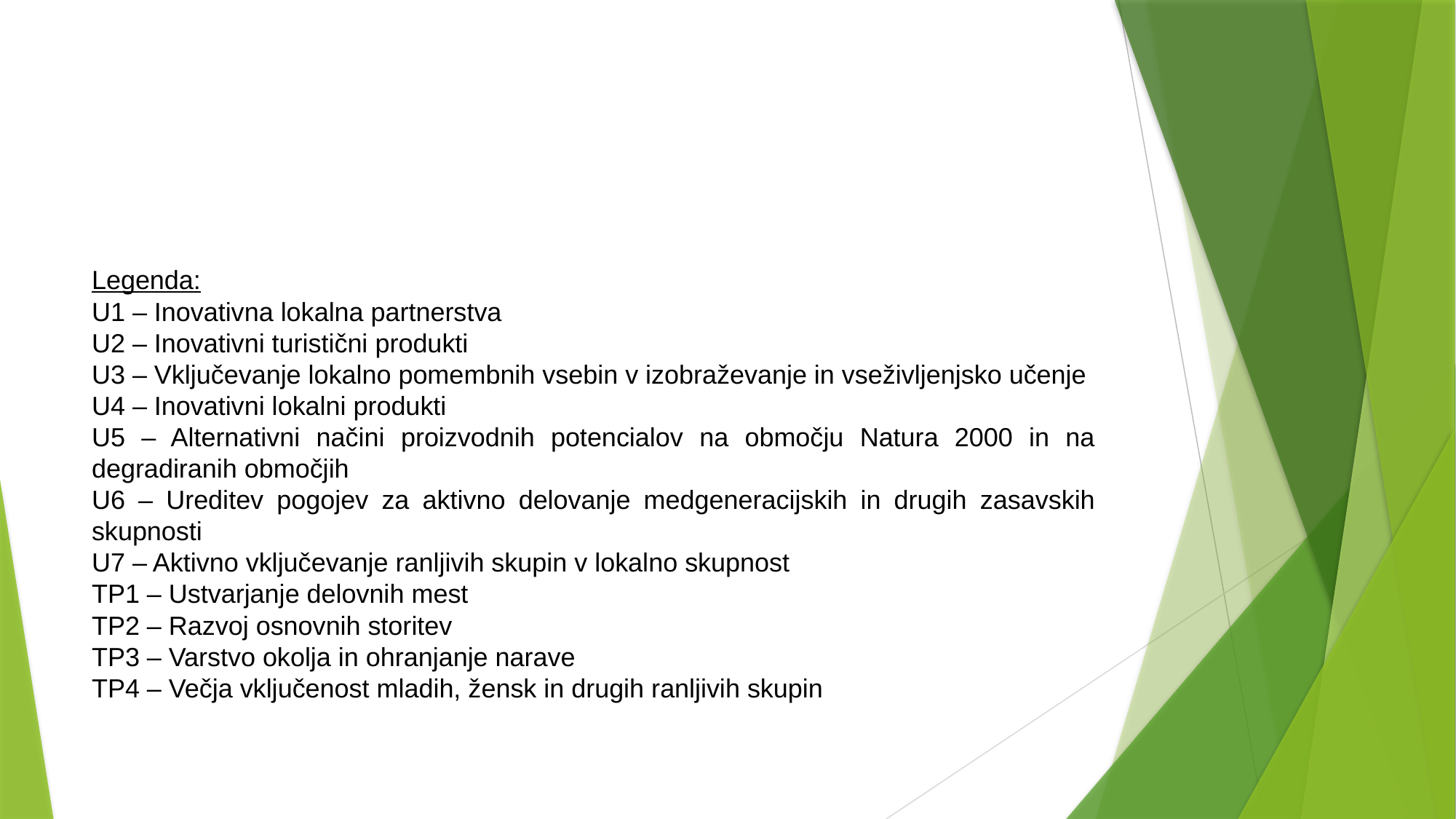

#
Legenda:
U1 – Inovativna lokalna partnerstva
U2 – Inovativni turistični produkti
U3 – Vključevanje lokalno pomembnih vsebin v izobraževanje in vseživljenjsko učenje
U4 – Inovativni lokalni produkti
U5 – Alternativni načini proizvodnih potencialov na območju Natura 2000 in na degradiranih območjih
U6 – Ureditev pogojev za aktivno delovanje medgeneracijskih in drugih zasavskih skupnosti
U7 – Aktivno vključevanje ranljivih skupin v lokalno skupnost
TP1 – Ustvarjanje delovnih mest
TP2 – Razvoj osnovnih storitev
TP3 – Varstvo okolja in ohranjanje narave
TP4 – Večja vključenost mladih, žensk in drugih ranljivih skupin